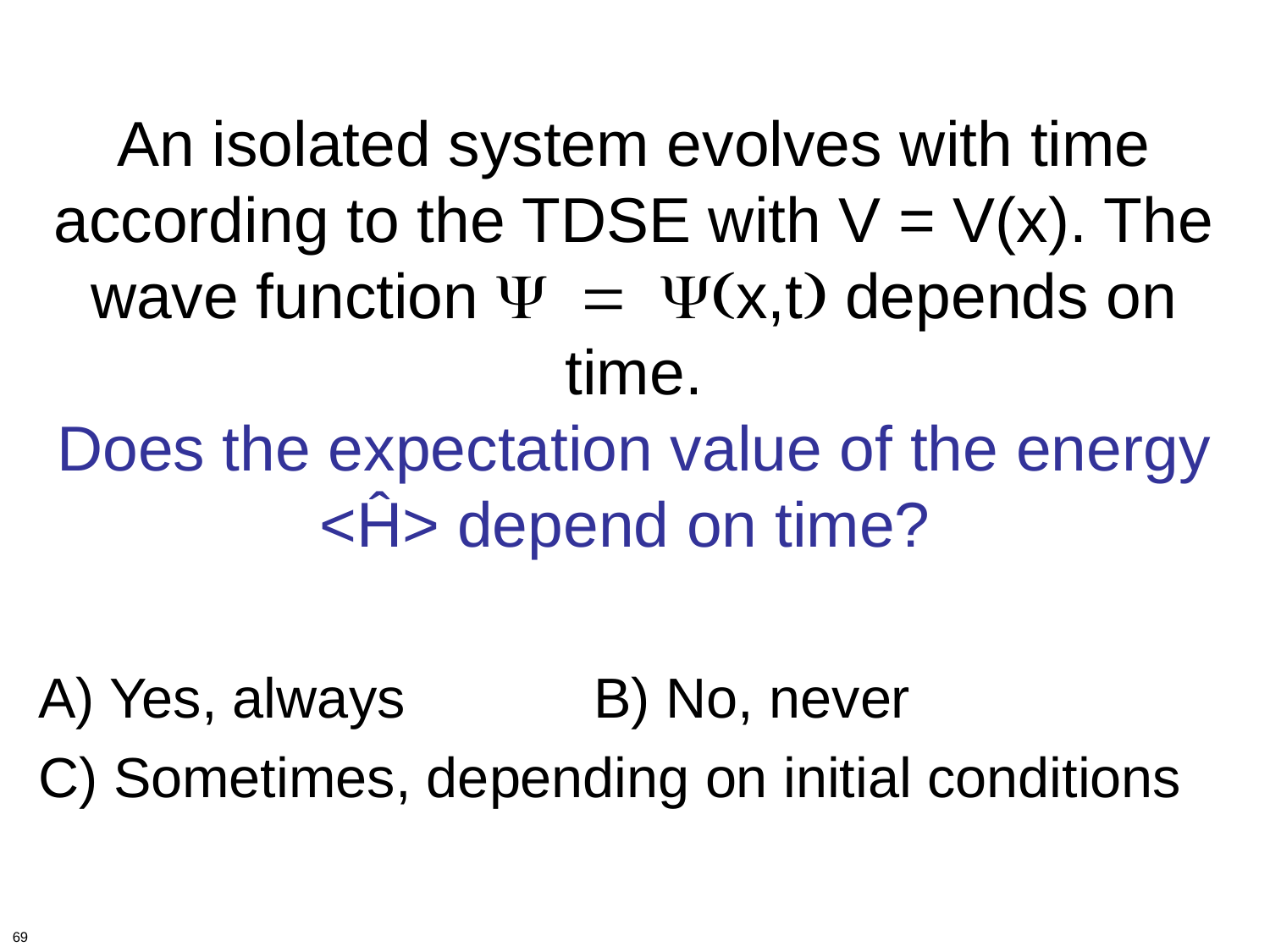

# An isolated system evolves with time according to the TDSE with V = V(x). The wave function Ψ = Ψ(x,t) depends on time. Does the expectation value of the energy <Ĥ> depend on time?
A) Yes, always		B) No, never
C) Sometimes, depending on initial conditions
69